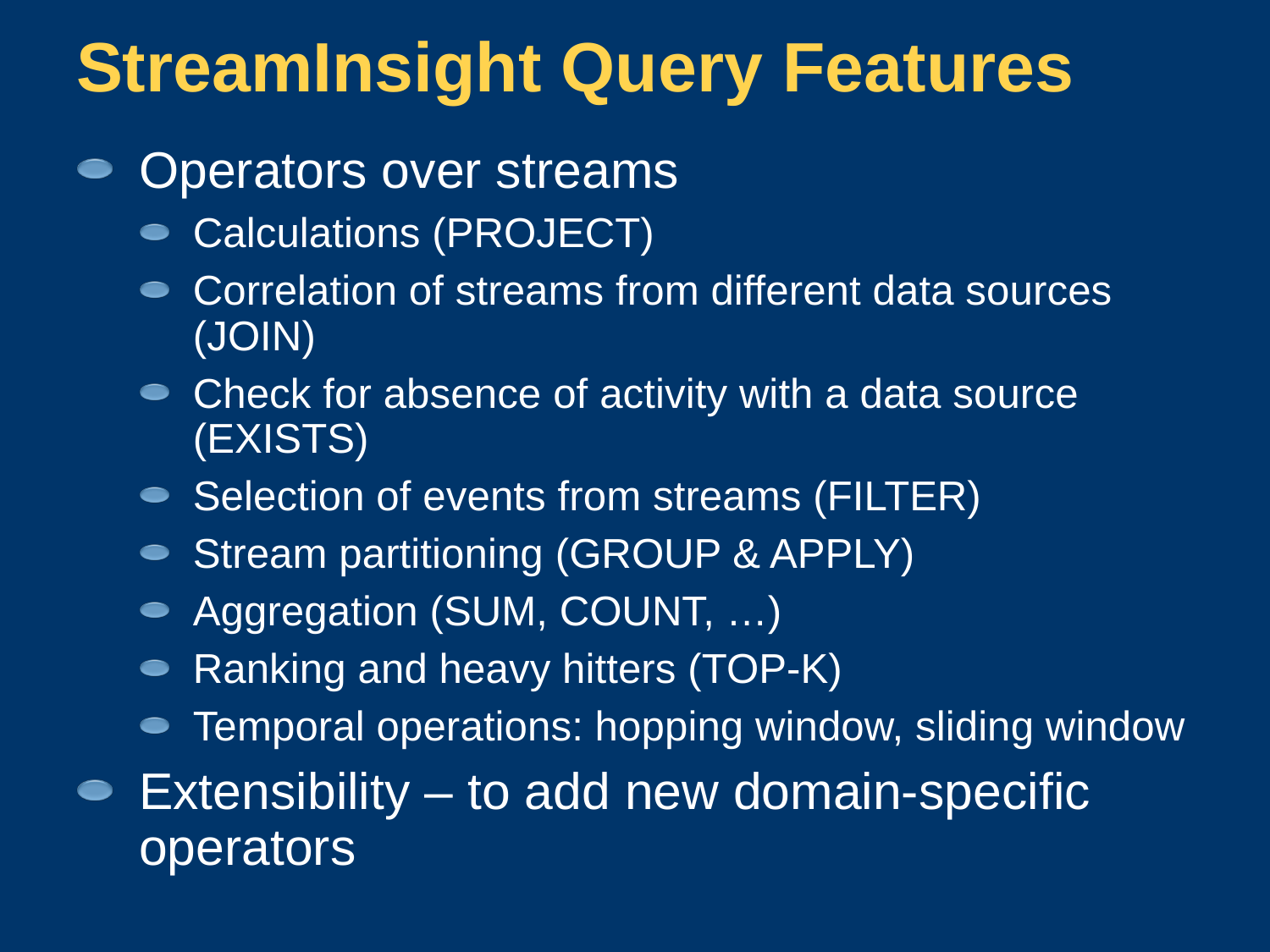

# StreamInsight Query Features
Operators over streams
Calculations (PROJECT)
Correlation of streams from different data sources (JOIN)
Check for absence of activity with a data source (EXISTS)
Selection of events from streams (FILTER)
Stream partitioning (GROUP & APPLY)
Aggregation (SUM, COUNT, …)
Ranking and heavy hitters (TOP-K)
Temporal operations: hopping window, sliding window
Extensibility – to add new domain-specific operators